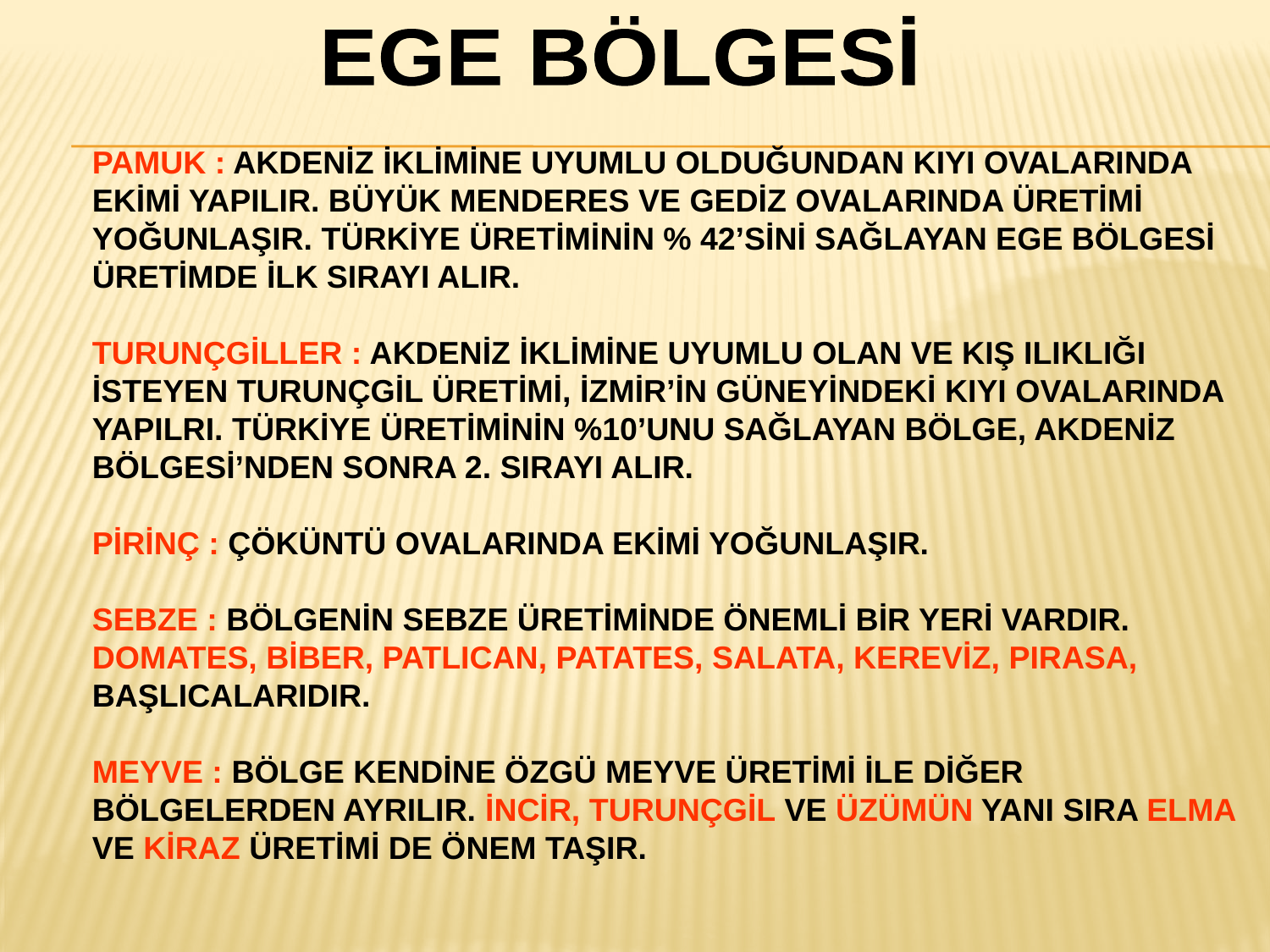

EGE BÖLGESİ
PAMUK : AKDENİZ İKLİMİNE UYUMLU OLDUĞUNDAN KIYI OVALARINDA EKİMİ YAPILIR. BÜYÜK MENDERES VE GEDİZ OVALARINDA ÜRETİMİ YOĞUNLAŞIR. TÜRKİYE ÜRETİMİNİN % 42’SİNİ SAĞLAYAN EGE BÖLGESİ ÜRETİMDE İLK SIRAYI ALIR.
TURUNÇGİLLER : AKDENİZ İKLİMİNE UYUMLU OLAN VE KIŞ ILIKLIĞI İSTEYEN TURUNÇGİL ÜRETİMİ, İZMİR’İN GÜNEYİNDEKİ KIYI OVALARINDA YAPILRI. TÜRKİYE ÜRETİMİNİN %10’UNU SAĞLAYAN BÖLGE, AKDENİZ BÖLGESİ’NDEN SONRA 2. SIRAYI ALIR.
PİRİNÇ : ÇÖKÜNTÜ OVALARINDA EKİMİ YOĞUNLAŞIR.
SEBZE : BÖLGENİN SEBZE ÜRETİMİNDE ÖNEMLİ BİR YERİ VARDIR. DOMATES, BİBER, PATLICAN, PATATES, SALATA, KEREVİZ, PIRASA, BAŞLICALARIDIR.
MEYVE : BÖLGE KENDİNE ÖZGÜ MEYVE ÜRETİMİ İLE DİĞER BÖLGELERDEN AYRILIR. İNCİR, TURUNÇGİL VE ÜZÜMÜN YANI SIRA ELMA VE KİRAZ ÜRETİMİ DE ÖNEM TAŞIR.